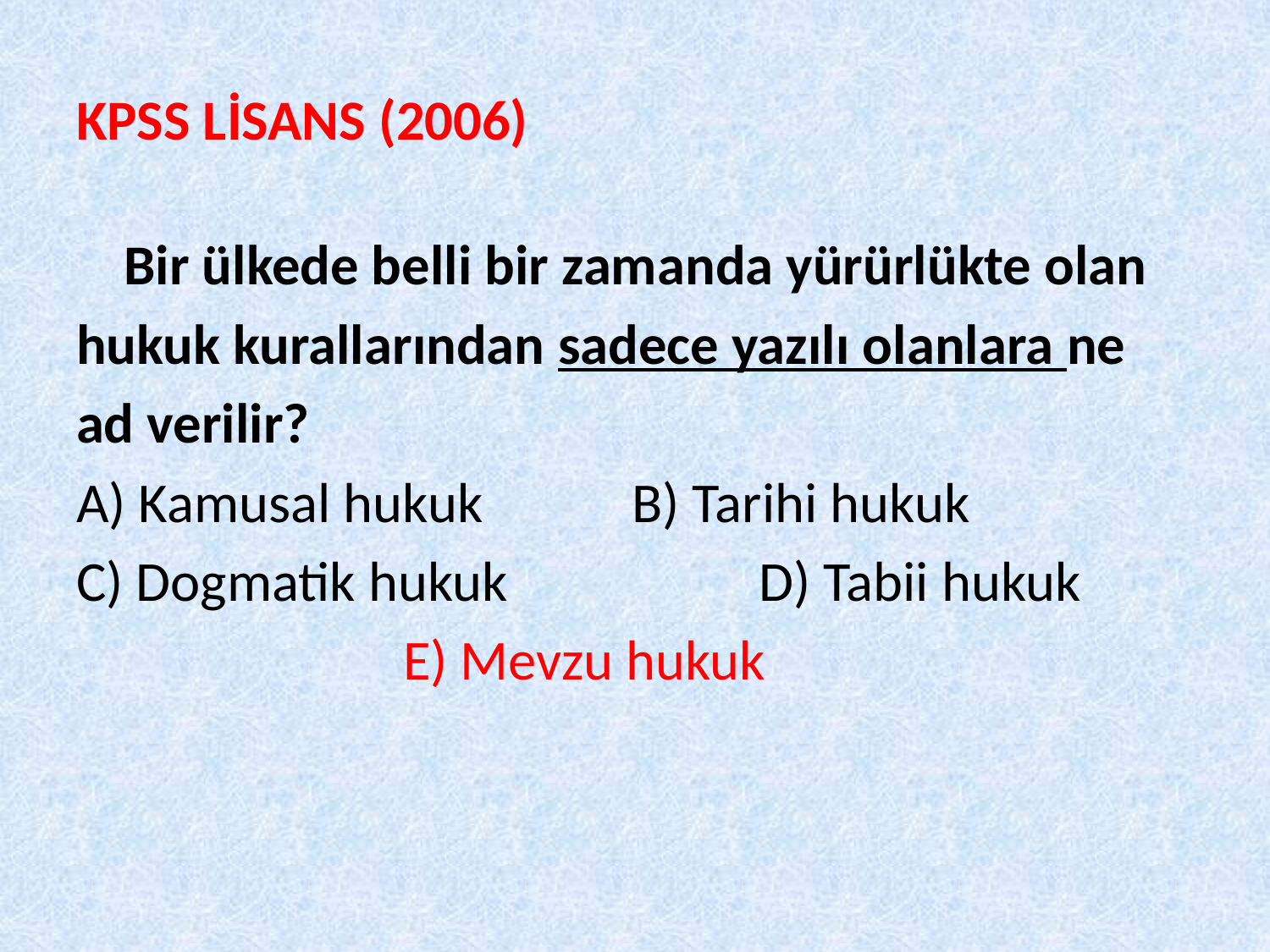

# KPSS LİSANS (2006)
	Bir ülkede belli bir zamanda yürürlükte olan
hukuk kurallarından sadece yazılı olanlara ne
ad verilir?
A) Kamusal hukuk 		B) Tarihi hukuk
C) Dogmatik hukuk 		D) Tabii hukuk
			  E) Mevzu hukuk